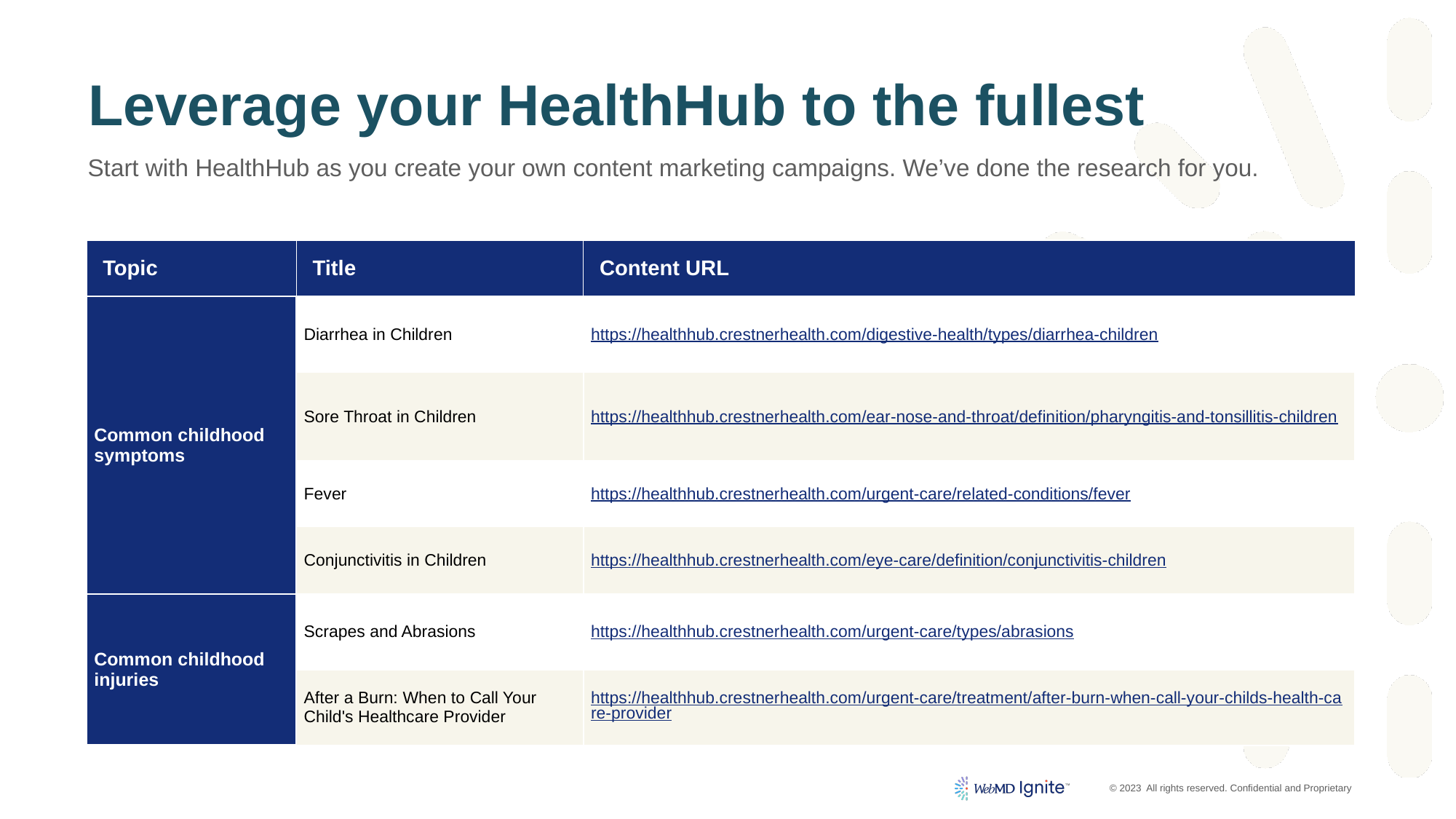

# Leverage your HealthHub to the fullest
Start with HealthHub as you create your own content marketing campaigns. We’ve done the research for you.
| Topic | Title | Content URL |
| --- | --- | --- |
| Common childhood symptoms | Diarrhea in Children | https://healthhub.crestnerhealth.com/digestive-health/types/diarrhea-children |
|  | Sore Throat in Children | https://healthhub.crestnerhealth.com/ear-nose-and-throat/definition/pharyngitis-and-tonsillitis-children |
|  | Fever | https://healthhub.crestnerhealth.com/urgent-care/related-conditions/fever |
|  | Conjunctivitis in Children | https://healthhub.crestnerhealth.com/eye-care/definition/conjunctivitis-children |
| Common childhood injuries | Scrapes and Abrasions | https://healthhub.crestnerhealth.com/urgent-care/types/abrasions |
|  | After a Burn: When to Call Your Child's Healthcare Provider | https://healthhub.crestnerhealth.com/urgent-care/treatment/after-burn-when-call-your-childs-health-care-provider |